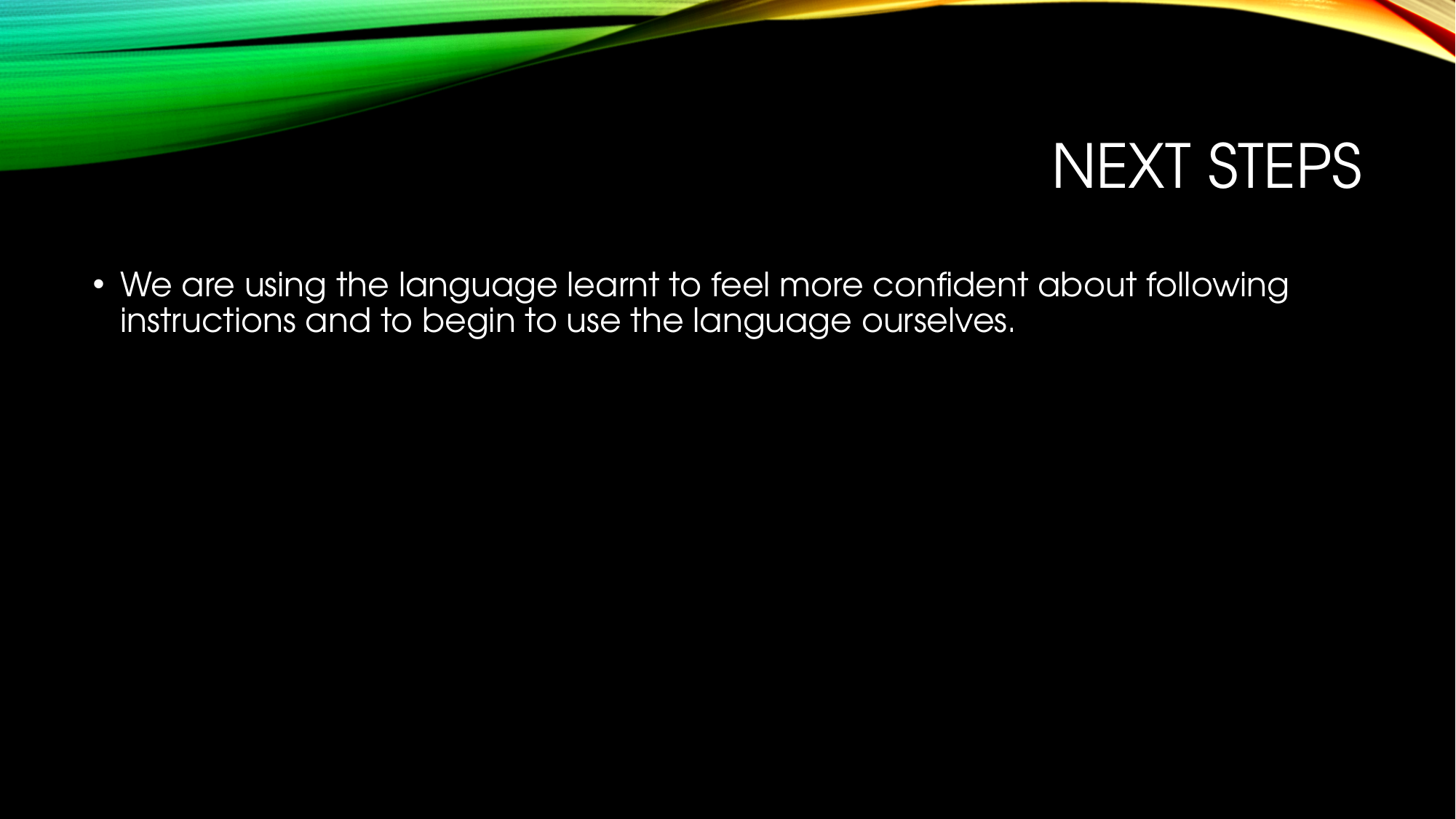

# Next Steps
We are using the language learnt to feel more confident about following instructions and to begin to use the language ourselves.